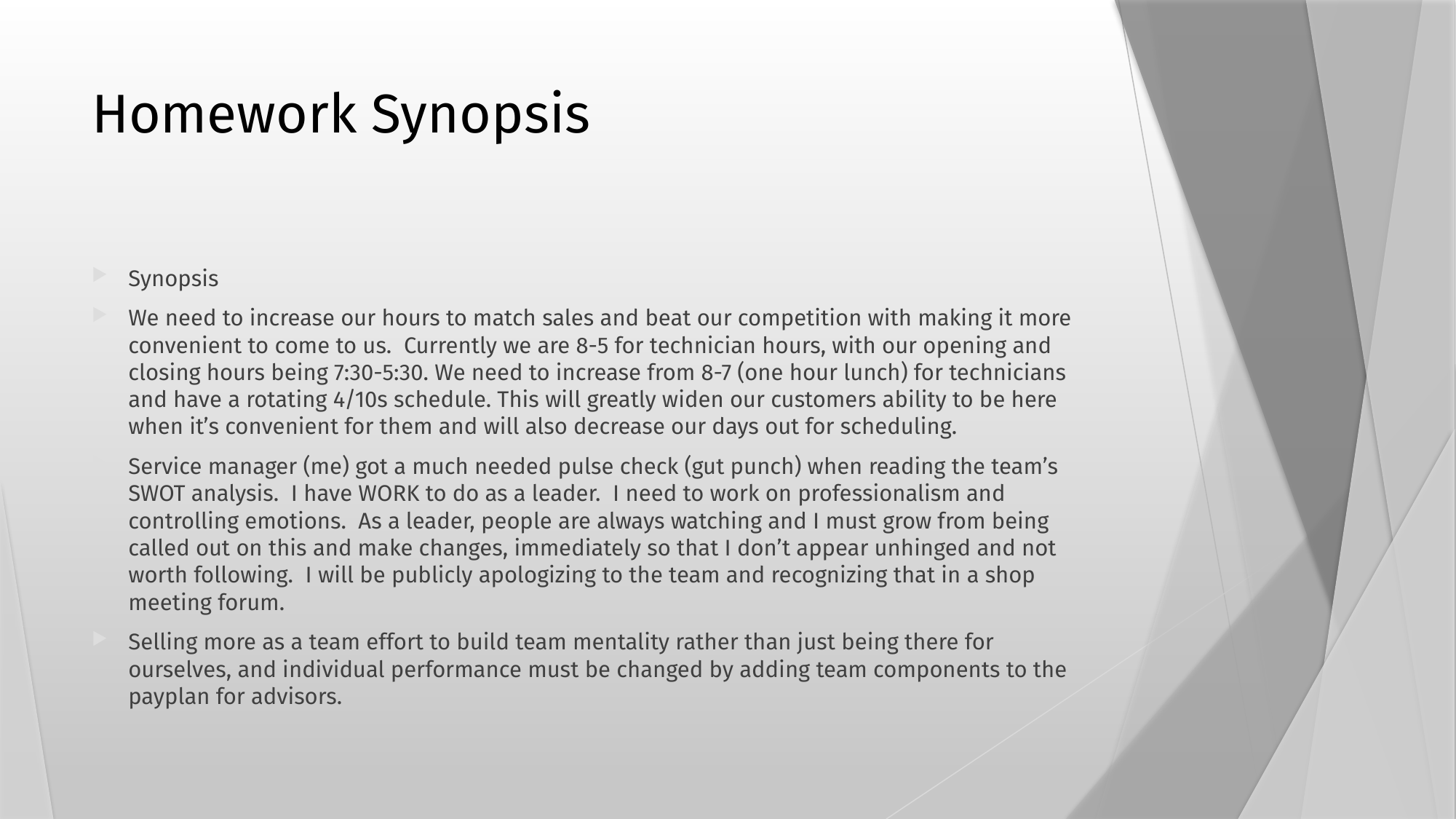

# Homework Synopsis
Synopsis
We need to increase our hours to match sales and beat our competition with making it more convenient to come to us.  Currently we are 8-5 for technician hours, with our opening and closing hours being 7:30-5:30. We need to increase from 8-7 (one hour lunch) for technicians and have a rotating 4/10s schedule. This will greatly widen our customers ability to be here when it’s convenient for them and will also decrease our days out for scheduling.
Service manager (me) got a much needed pulse check (gut punch) when reading the team’s SWOT analysis.  I have WORK to do as a leader.  I need to work on professionalism and controlling emotions.  As a leader, people are always watching and I must grow from being called out on this and make changes, immediately so that I don’t appear unhinged and not worth following.  I will be publicly apologizing to the team and recognizing that in a shop meeting forum.
Selling more as a team effort to build team mentality rather than just being there for ourselves, and individual performance must be changed by adding team components to the payplan for advisors.